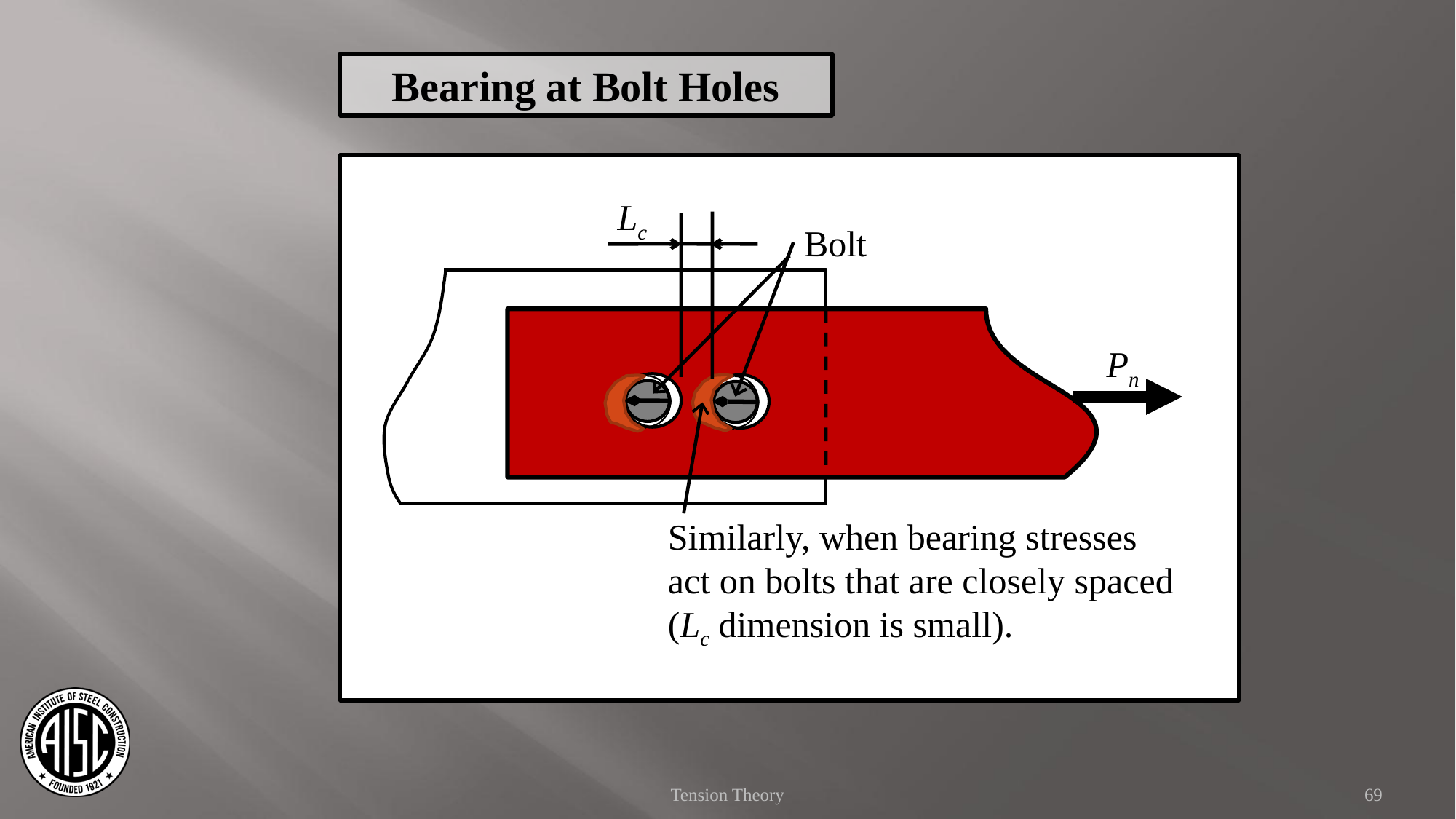

Bearing at Bolt Holes

Lc

Bolt

Pn

Similarly, when bearing stresses act on bolts that are closely spaced (Lc dimension is small).
Tension Theory
69